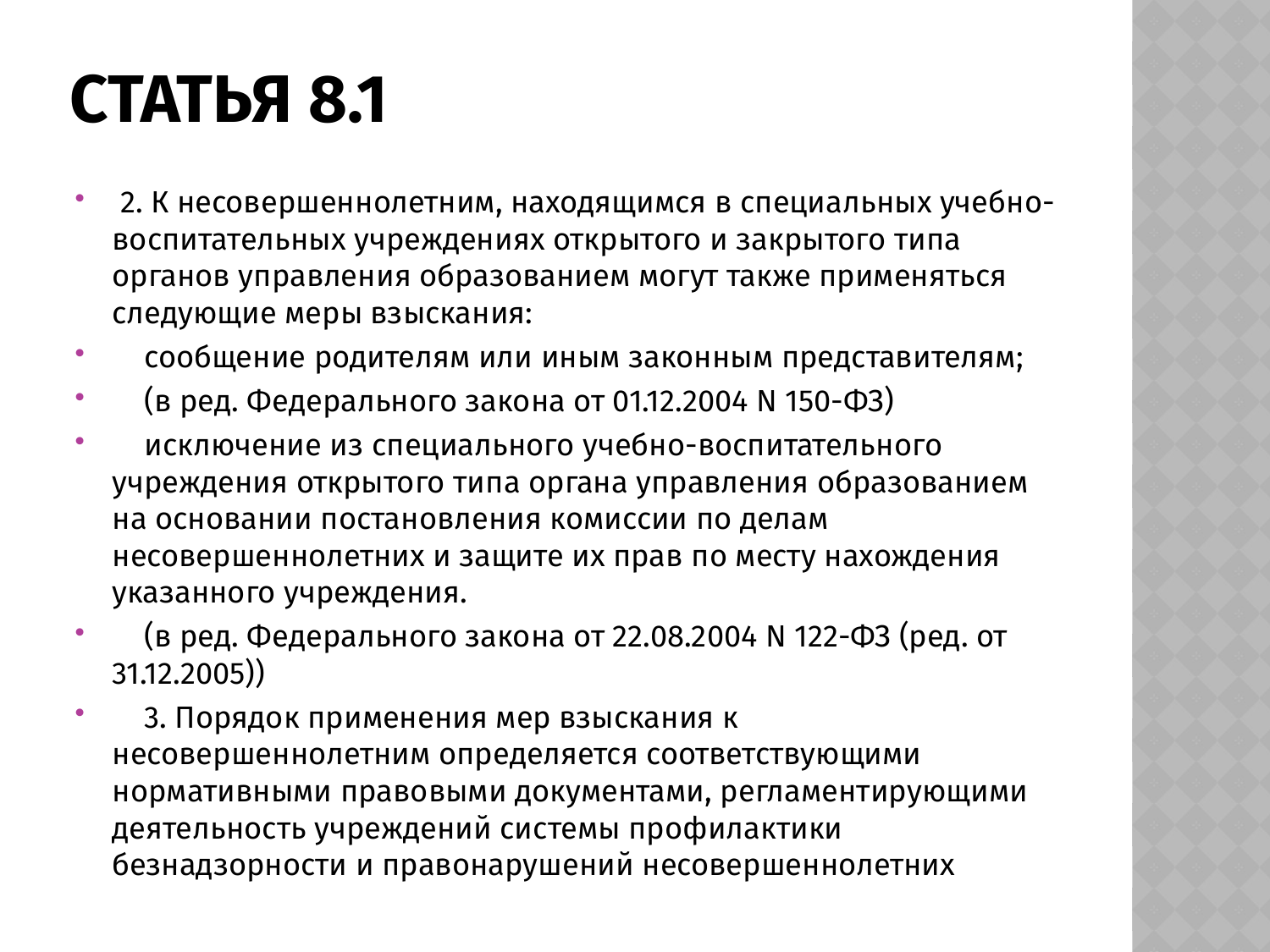

# Статья 8.1
 2. К несовершеннолетним, находящимся в специальных учебно-воспитательных учреждениях открытого и закрытого типа органов управления образованием могут также применяться следующие меры взыскания:
    сообщение родителям или иным законным представителям;
    (в ред. Федерального закона от 01.12.2004 N 150-ФЗ)
    исключение из специального учебно-воспитательного учреждения открытого типа органа управления образованием на основании постановления комиссии по делам несовершеннолетних и защите их прав по месту нахождения указанного учреждения.
    (в ред. Федерального закона от 22.08.2004 N 122-ФЗ (ред. от 31.12.2005))
    3. Порядок применения мер взыскания к несовершеннолетним определяется соответствующими нормативными правовыми документами, регламентирующими деятельность учреждений системы профилактики безнадзорности и правонарушений несовершеннолетних